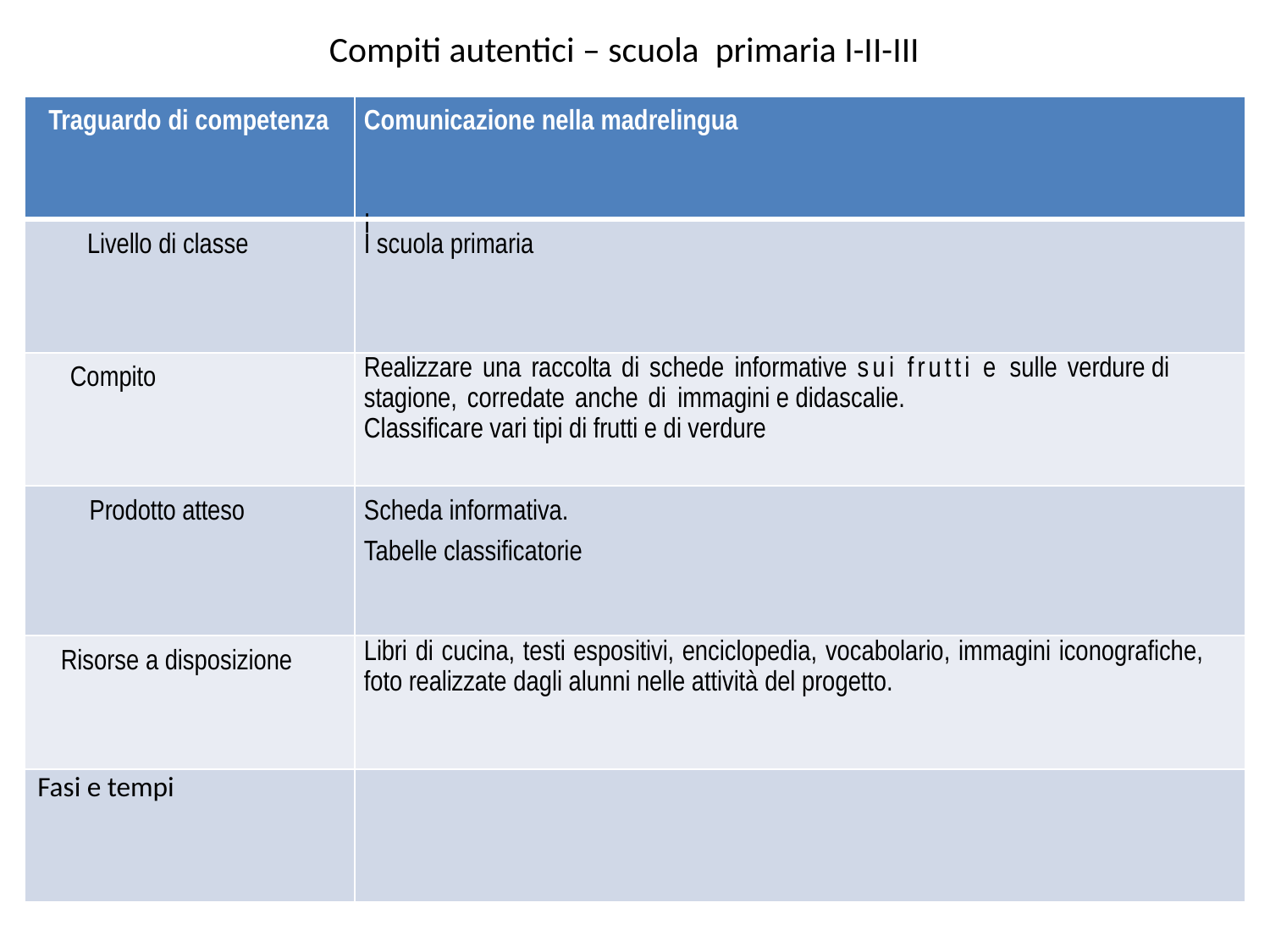

# Compiti autentici – scuola  primaria I-II-III

| Traguardo di competenza | Comunicazione nella madrelingua |
| --- | --- |
| Livello di classe | I I scuola primaria |
| Compito | Realizzare una raccolta di schede informative sui frutti e sulle verdure di stagione, corredate anche di immagini e didascalie. Classificare vari tipi di frutti e di verdure |
| Prodotto atteso | Scheda informativa. Tabelle classificatorie |
| Risorse a disposizione | Libri di cucina, testi espositivi, enciclopedia, vocabolario, immagini iconografiche, foto realizzate dagli alunni nelle attività del progetto. |
| Fasi e tempi |  |